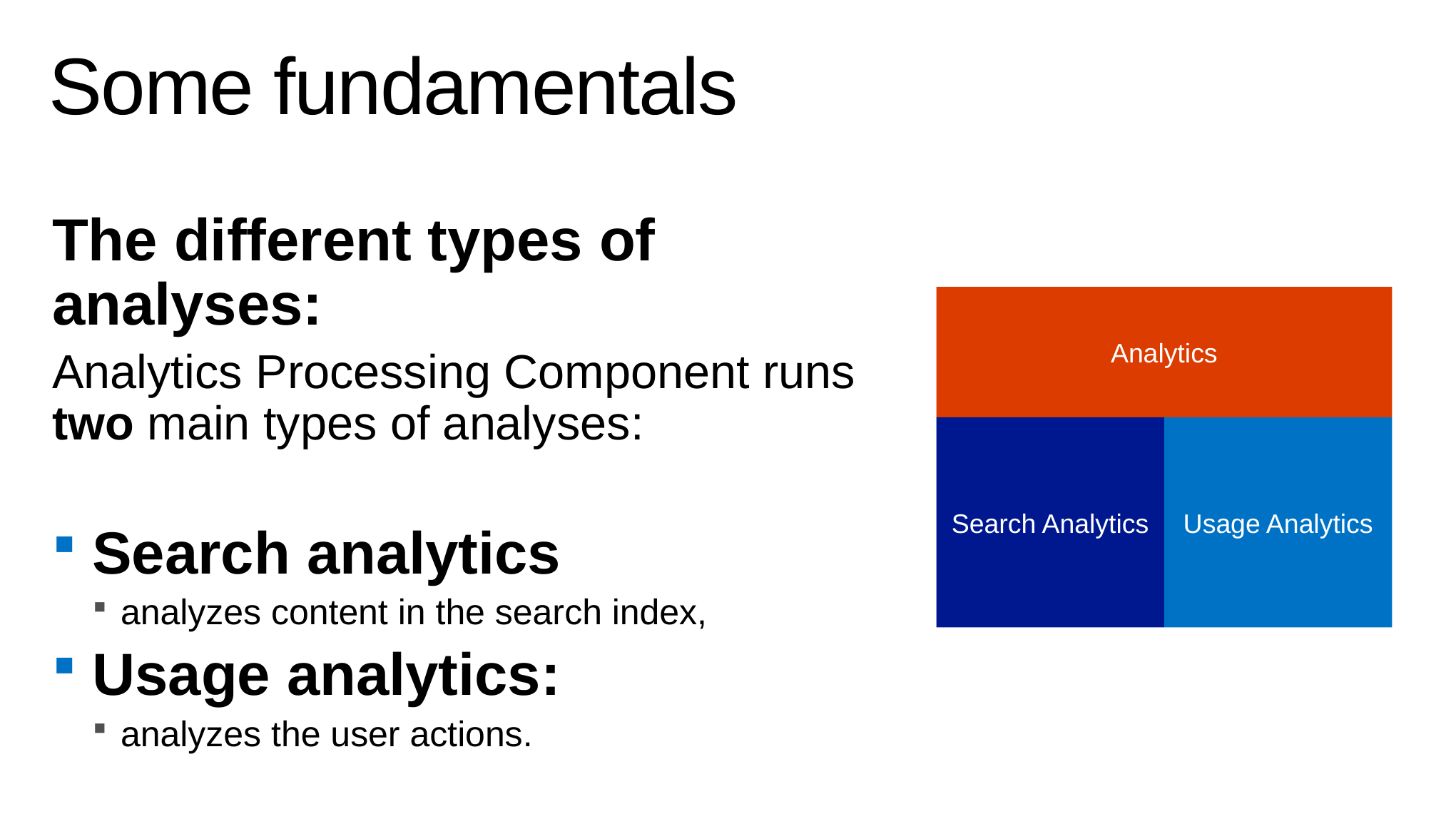

# Some fundamentals
The different types of analyses:
Analytics Processing Component runs two main types of analyses:

Search analytics
analyzes content in the search index,
Usage analytics:
analyzes the user actions.
Analytics
Search Analytics
Usage Analytics